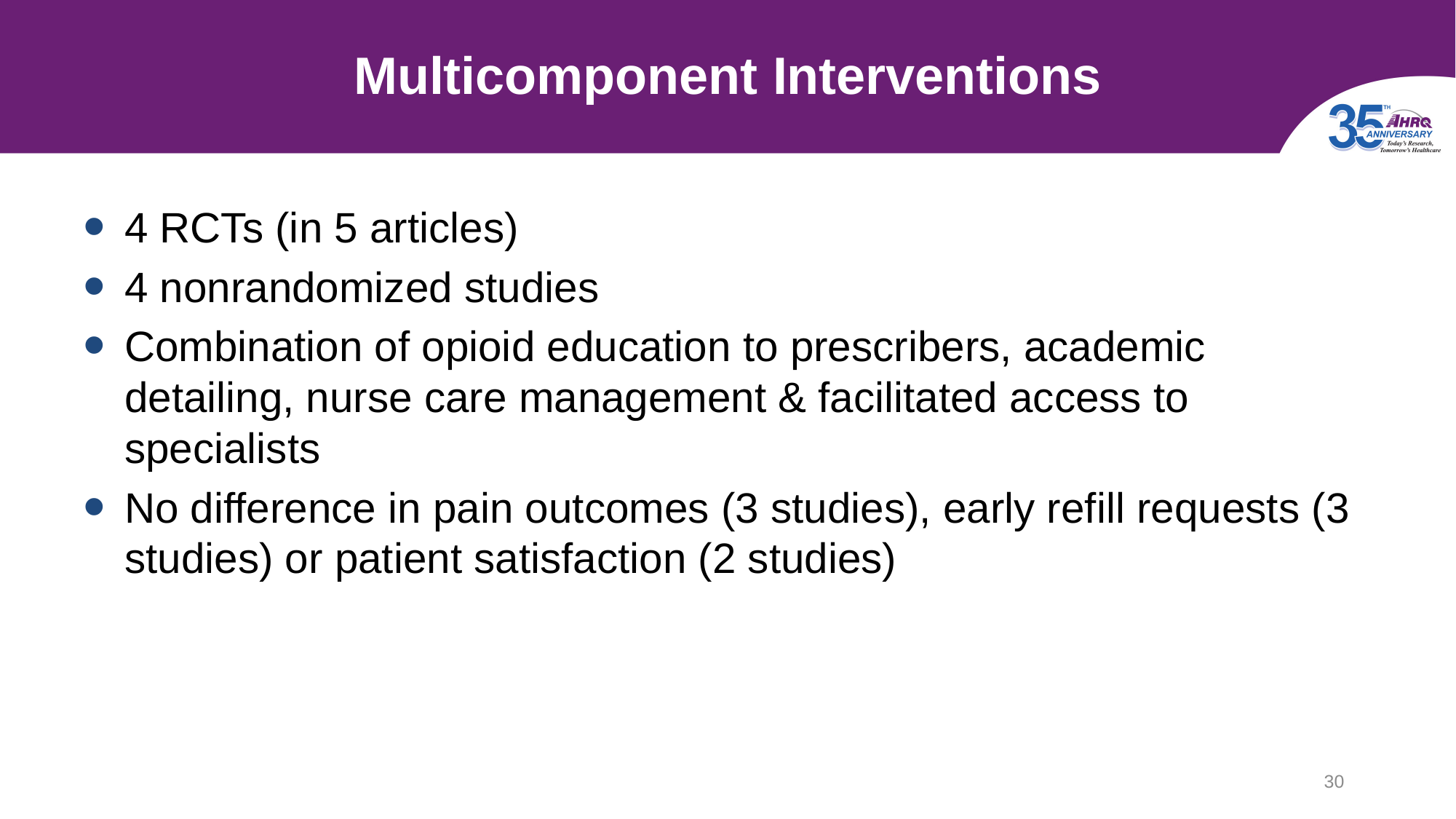

# Multicomponent Interventions
4 RCTs (in 5 articles)
4 nonrandomized studies
Combination of opioid education to prescribers, academic detailing, nurse care management & facilitated access to specialists
No difference in pain outcomes (3 studies), early refill requests (3 studies) or patient satisfaction (2 studies)
30